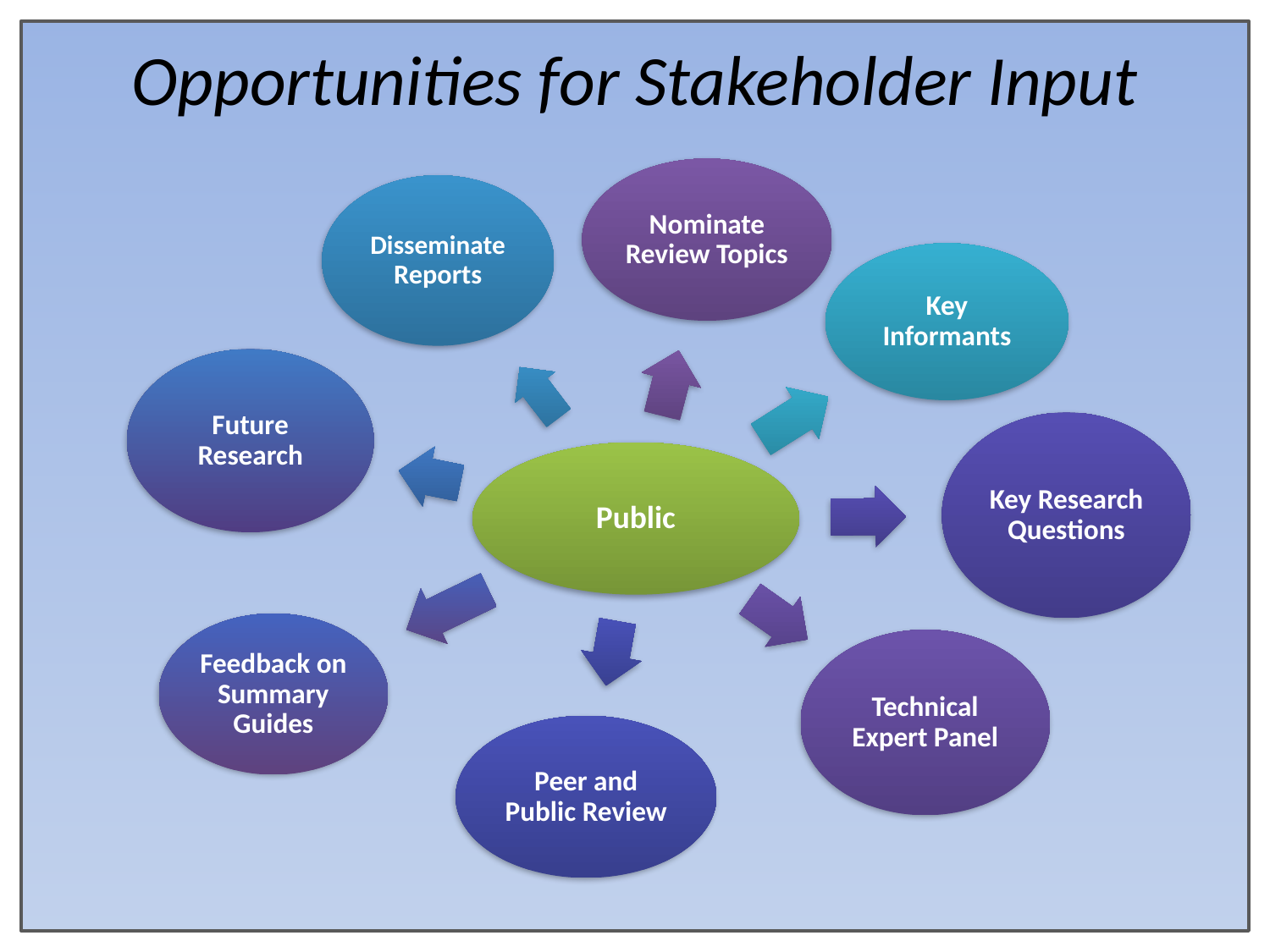

# Opportunities for Stakeholder Input
Public

Nominate Review Topics

Technical Expert Panel

Key Research Questions

Peer and Public Review

Feedback on Summary Guides

Future Research

Disseminate Reports

Key Informants